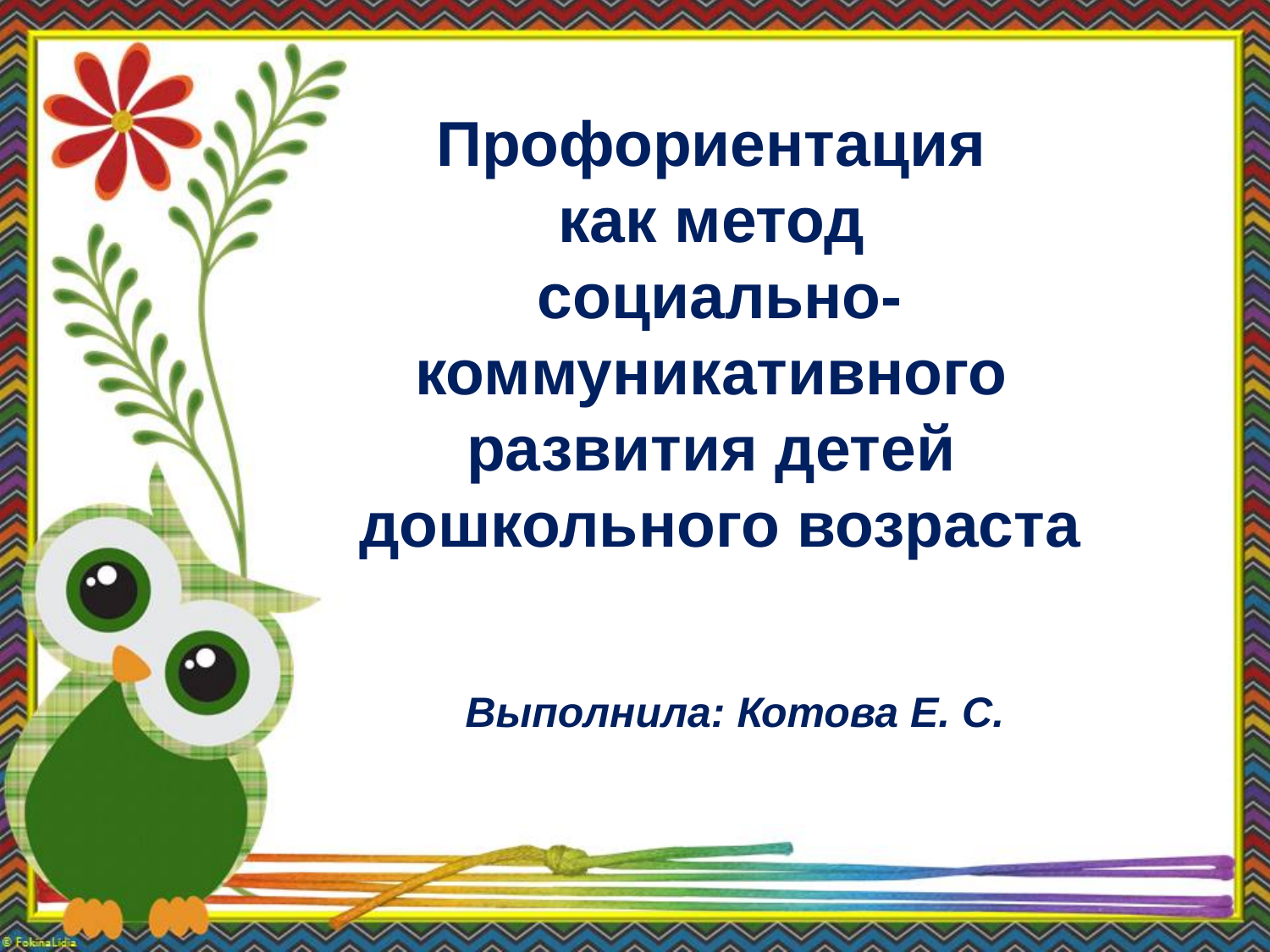

Профориентация
как метод
социально-коммуникативного
развития детей
дошкольного возраста
Выполнила: Котова Е. С.